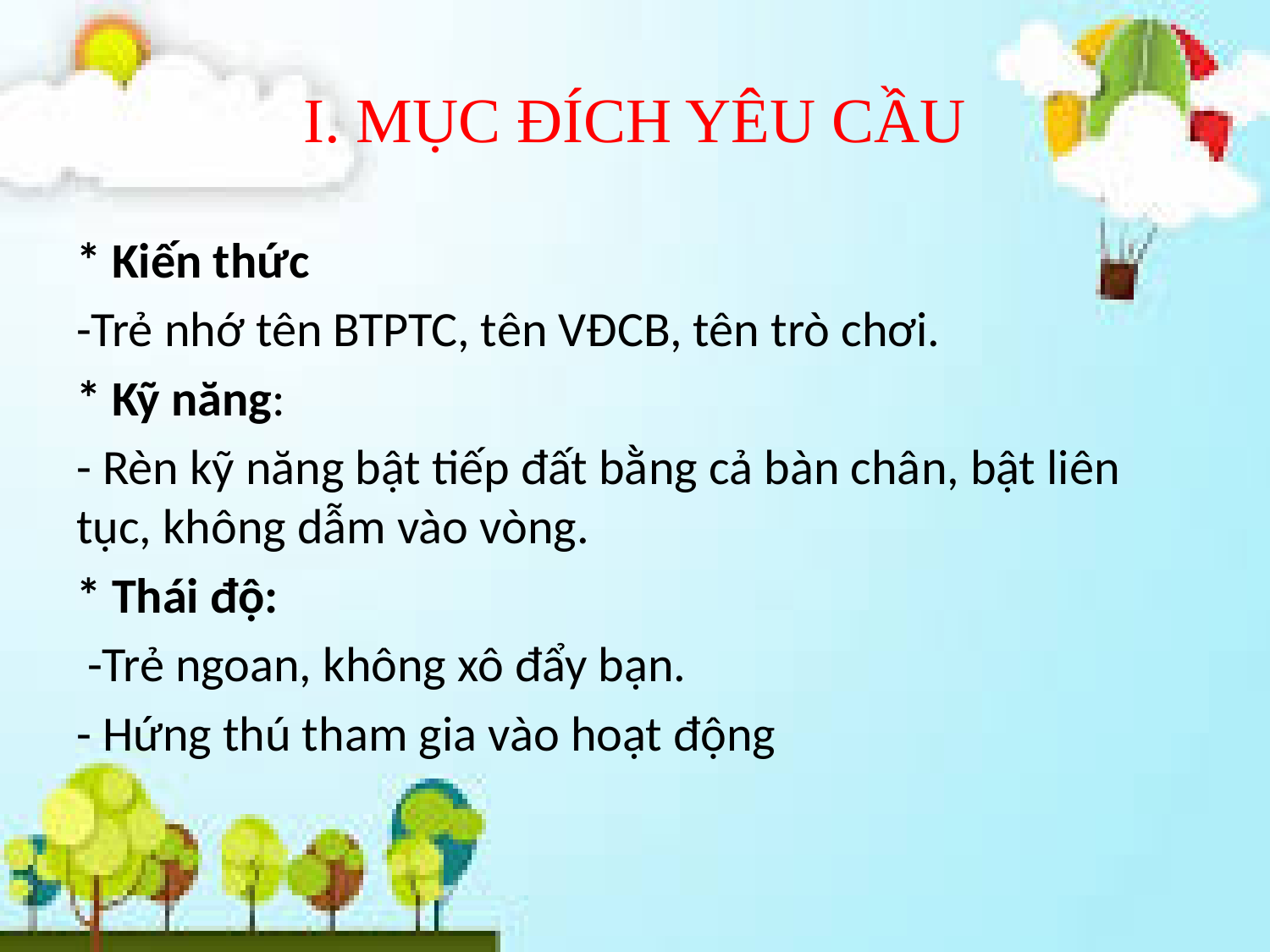

# I. MỤC ĐÍCH YÊU CẦU
* Kiến thức
-Trẻ nhớ tên BTPTC, tên VĐCB, tên trò chơi.
* Kỹ năng:
- Rèn kỹ năng bật tiếp đất bằng cả bàn chân, bật liên tục, không dẫm vào vòng.
* Thái độ:
 -Trẻ ngoan, không xô đẩy bạn.
- Hứng thú tham gia vào hoạt động